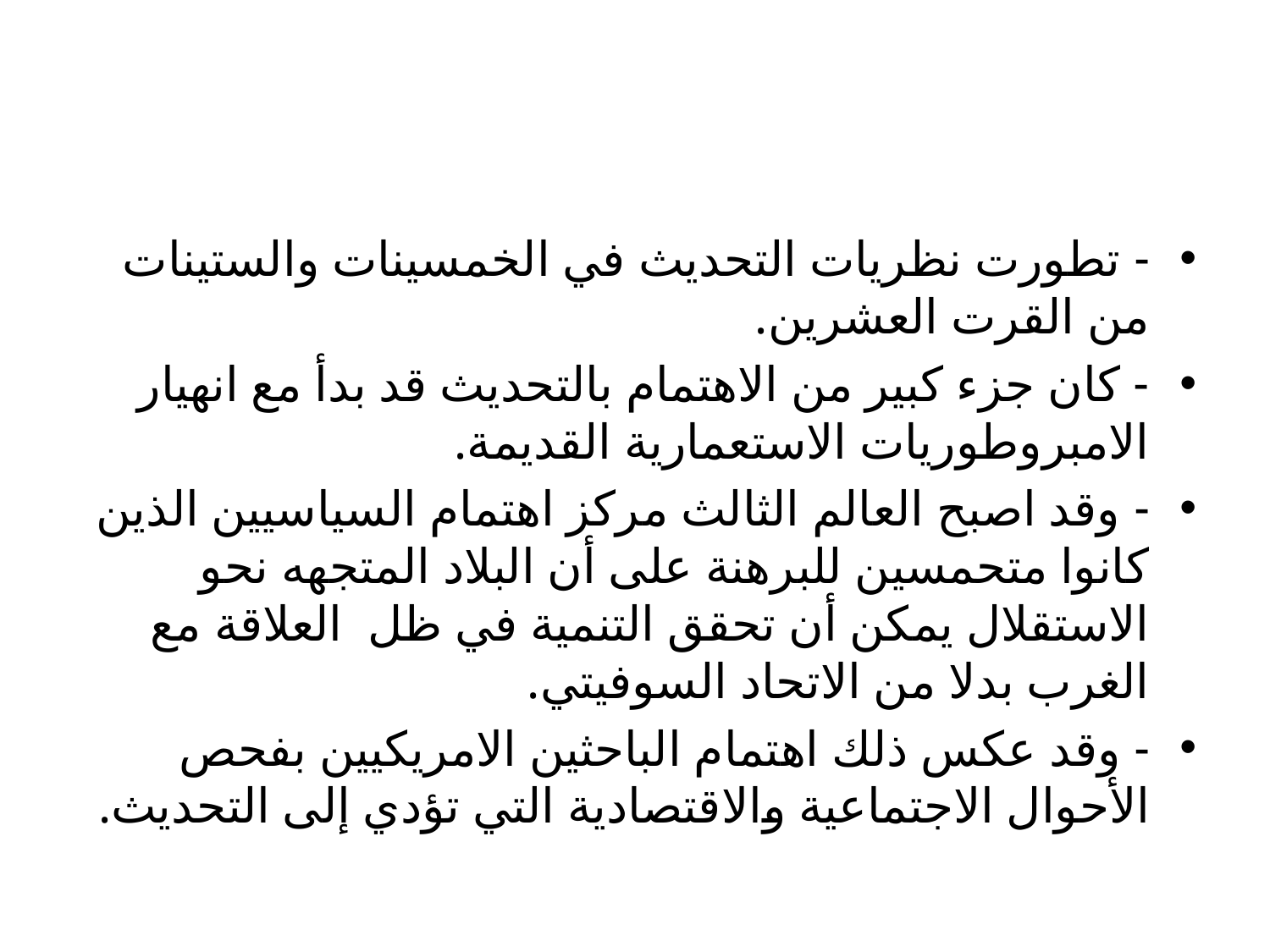

#
- تطورت نظريات التحديث في الخمسينات والستينات من القرت العشرين.
- كان جزء كبير من الاهتمام بالتحديث قد بدأ مع انهيار الامبروطوريات الاستعمارية القديمة.
- وقد اصبح العالم الثالث مركز اهتمام السياسيين الذين كانوا متحمسين للبرهنة على أن البلاد المتجهه نحو الاستقلال يمكن أن تحقق التنمية في ظل  العلاقة مع الغرب بدلا من الاتحاد السوفيتي.
- وقد عكس ذلك اهتمام الباحثين الامريكيين بفحص الأحوال الاجتماعية والاقتصادية التي تؤدي إلى التحديث.